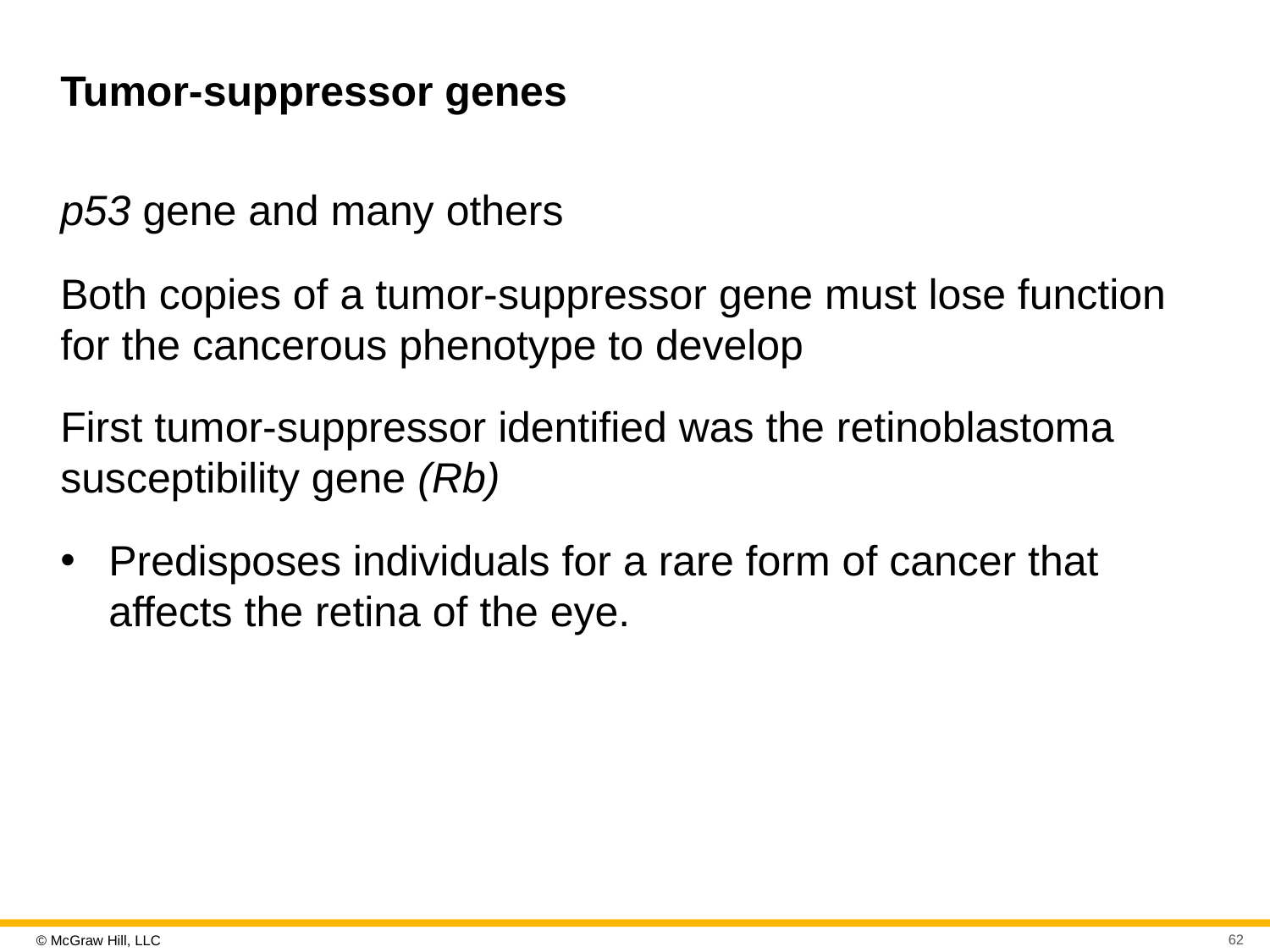

# Tumor-suppressor genes
p53 gene and many others
Both copies of a tumor-suppressor gene must lose function for the cancerous phenotype to develop
First tumor-suppressor identified was the retinoblastoma susceptibility gene (Rb)
Predisposes individuals for a rare form of cancer that affects the retina of the eye.
62